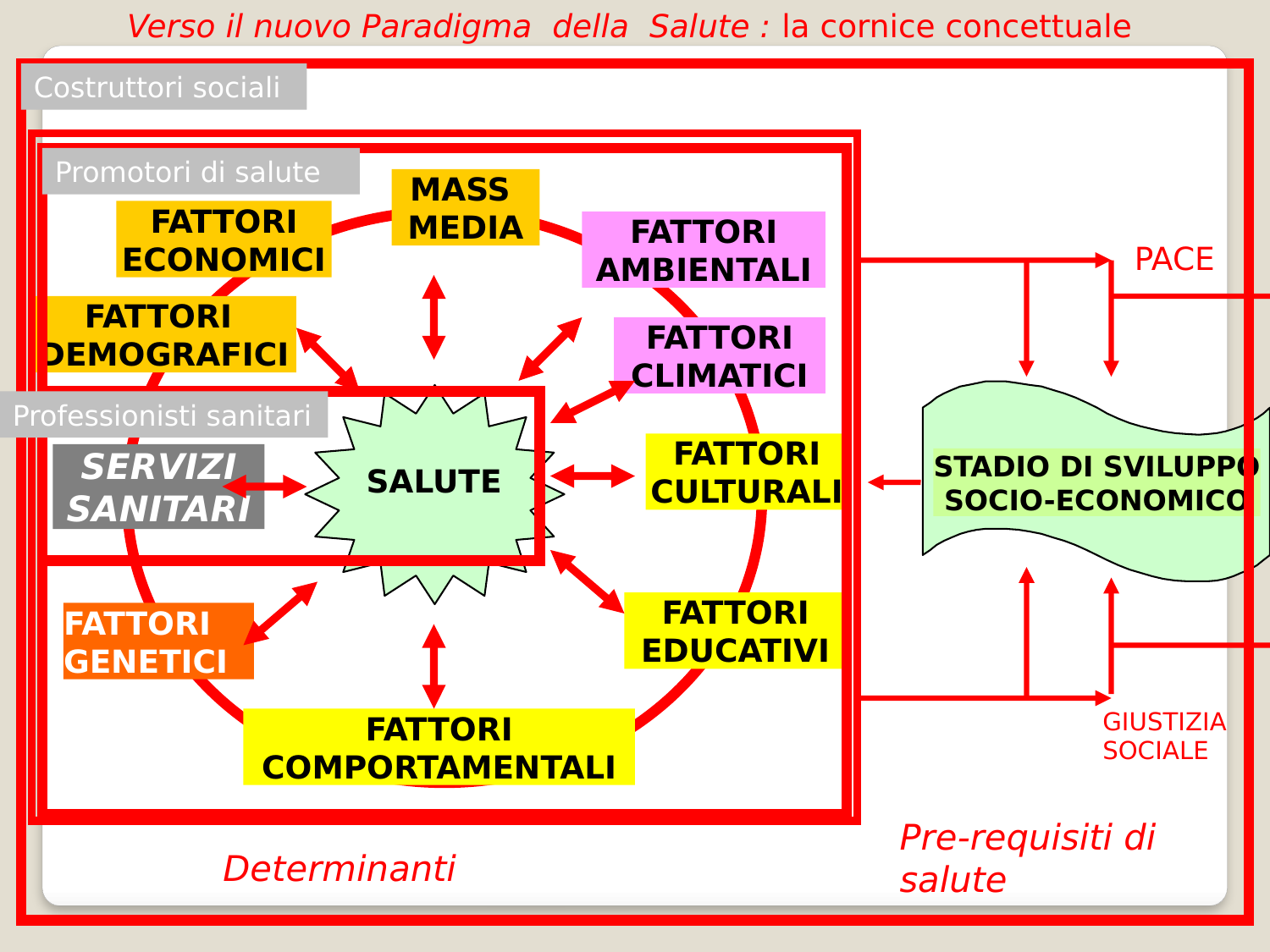

Verso il nuovo Paradigma  della  Salute : la cornice concettuale

Costruttori sociali

Promotori di salute
MASS
MEDIA
FATTORI
ECONOMICI

FATTORI
AMBIENTALI
PACE

FATTORI
DEMOGRAFICI

FATTORI
CLIMATICI

Professionisti sanitari

FATTORI
CULTURALI
SERVIZI
SANITARI
STADIO DI SVILUPPO
SOCIO-ECONOMICO
SALUTE

FATTORI
EDUCATIVI
FATTORI
GENETICI

GIUSTIZIA
SOCIALE
FATTORI
COMPORTAMENTALI
Pre-requisiti di salute
Determinanti